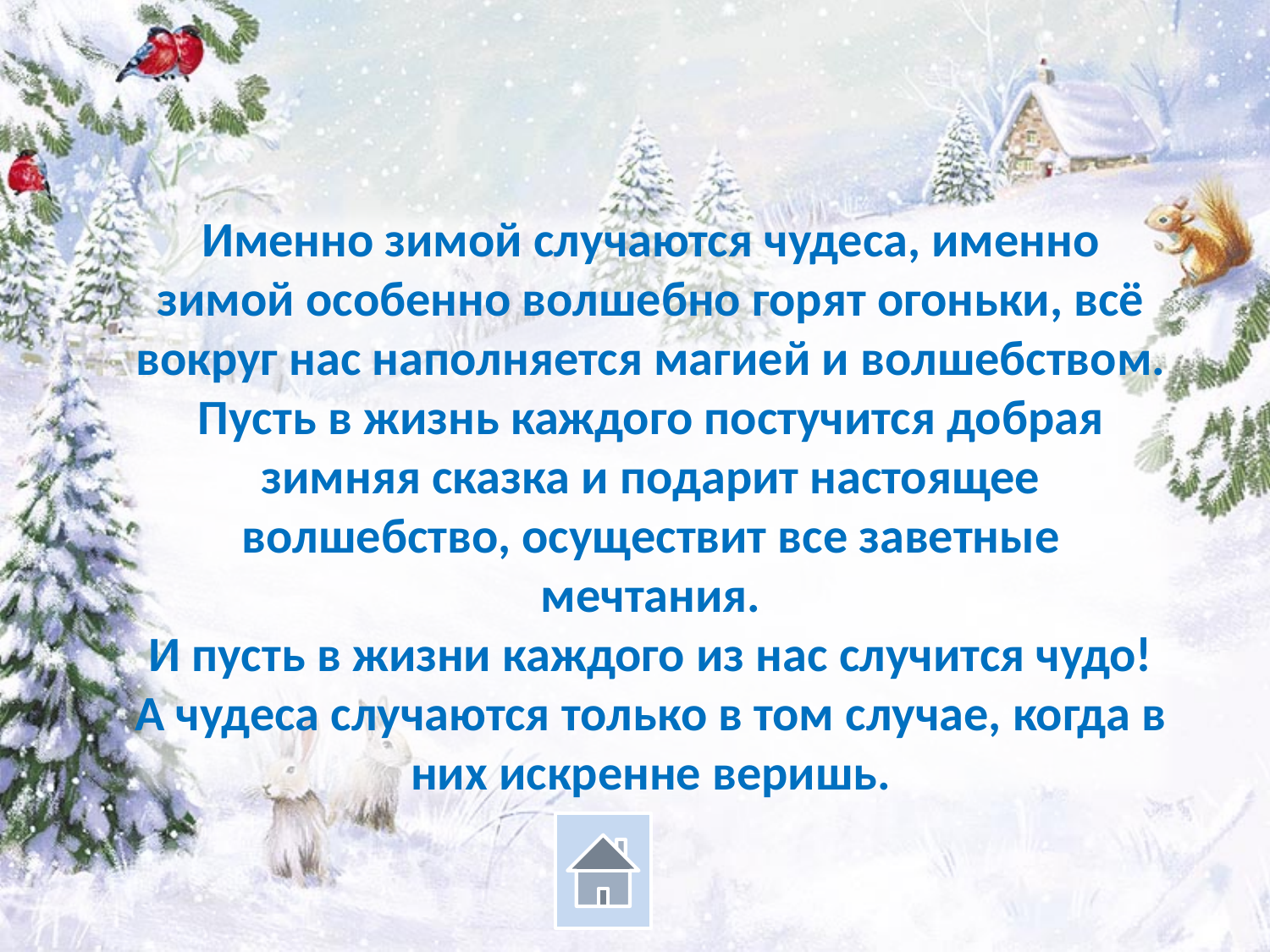

Именно зимой случаются чудеса, именно зимой особенно волшебно горят огоньки, всё вокруг нас наполняется магией и волшебством.
Пусть в жизнь каждого постучится добрая зимняя сказка и подарит настоящее волшебство, осуществит все заветные мечтания.
И пусть в жизни каждого из нас случится чудо!
А чудеса случаются только в том случае, когда в них искренне веришь.